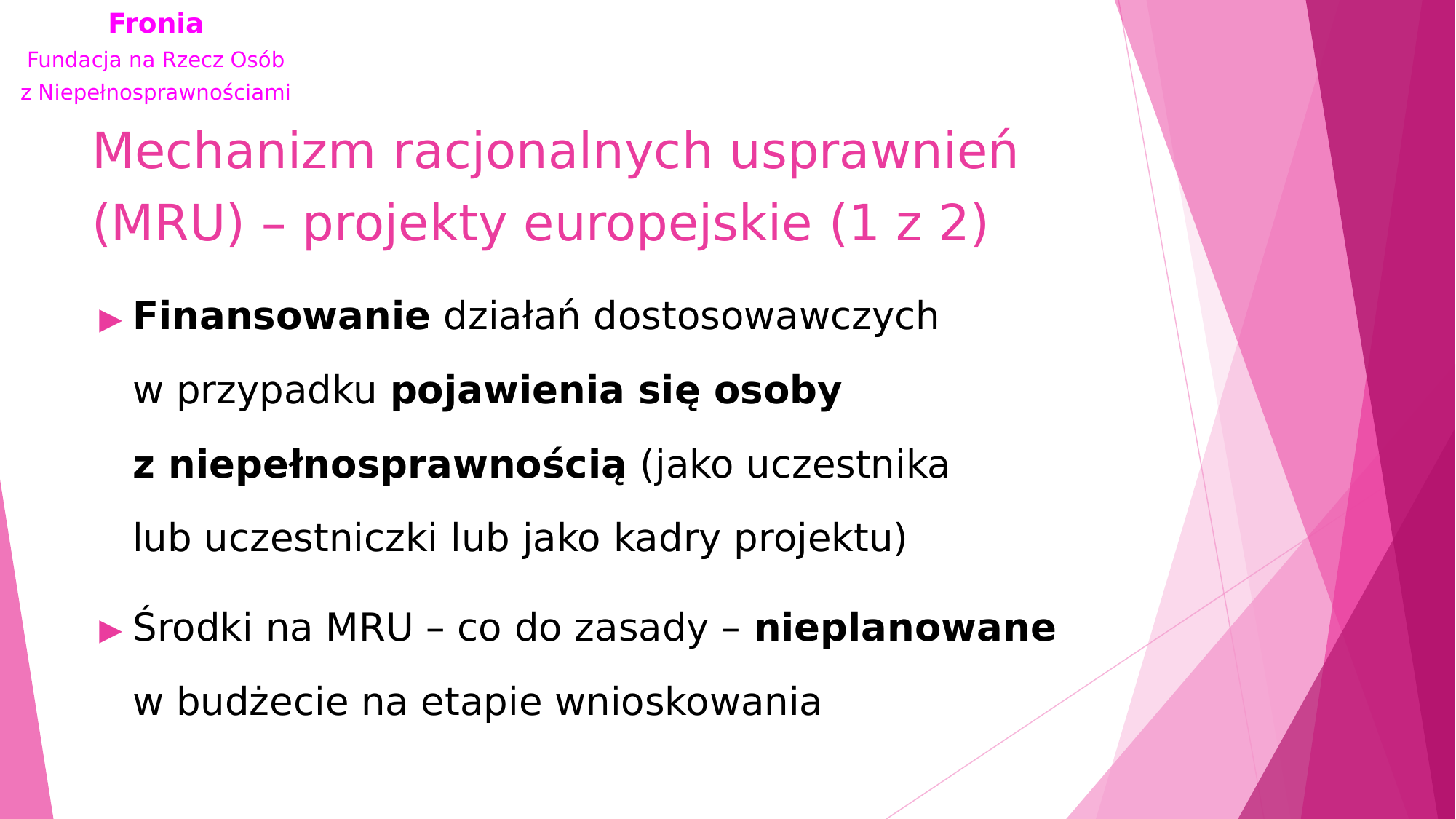

# Mechanizm racjonalnych usprawnień (MRU) – projekty europejskie (1 z 2)
Finansowanie działań dostosowawczych w przypadku pojawienia się osoby z niepełnosprawnością (jako uczestnika lub uczestniczki lub jako kadry projektu)
Środki na MRU – co do zasady – nieplanowane w budżecie na etapie wnioskowania